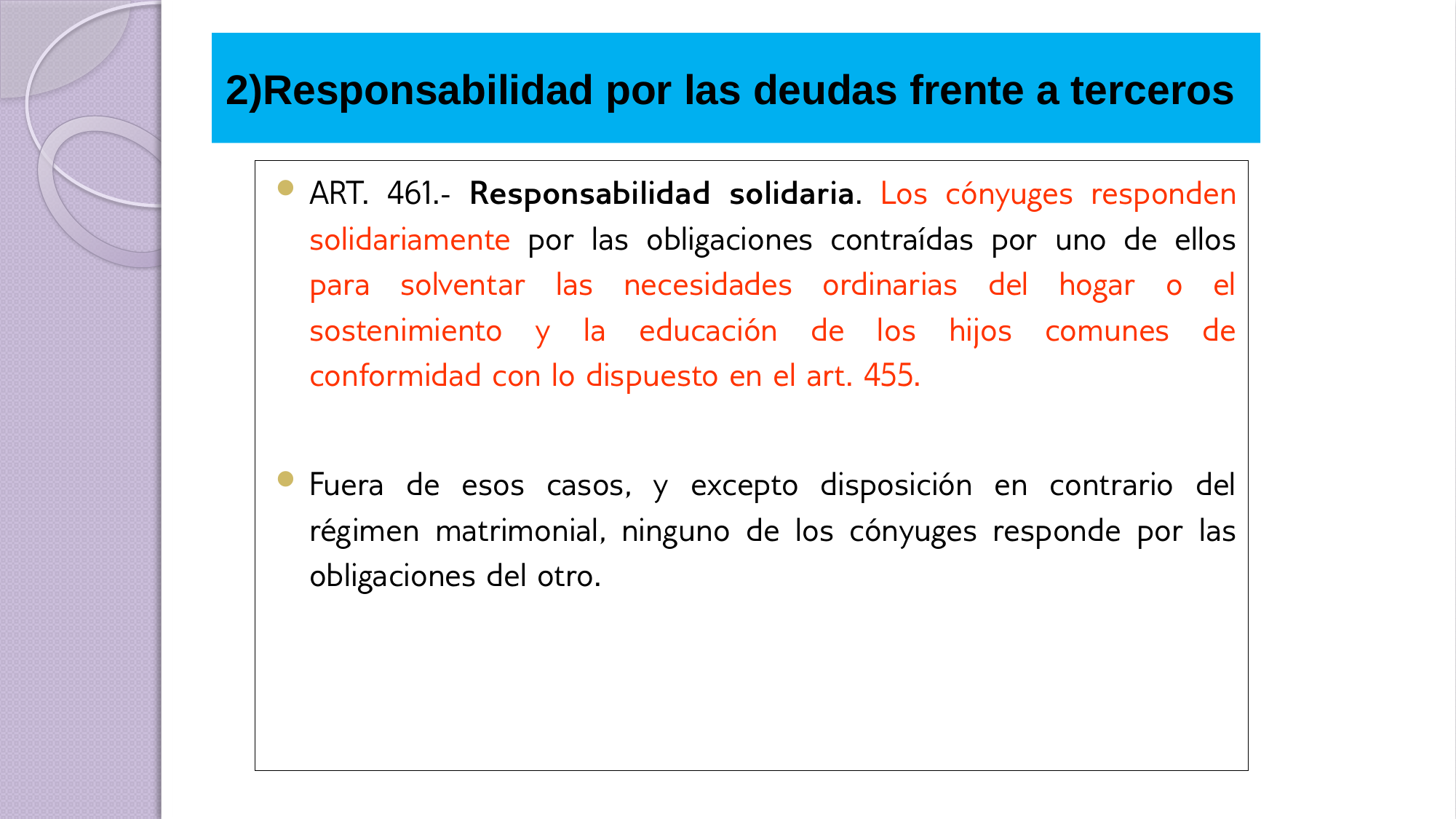

2)Responsabilidad por las deudas frente a terceros
ART. 461.- Responsabilidad solidaria. Los cónyuges responden solidariamente por las obligaciones contraídas por uno de ellos para solventar las necesidades ordinarias del hogar o el sostenimiento y la educación de los hijos comunes de conformidad con lo dispuesto en el art. 455.

Fuera de esos casos, y excepto disposición en contrario del régimen matrimonial, ninguno de los cónyuges responde por las obligaciones del otro.